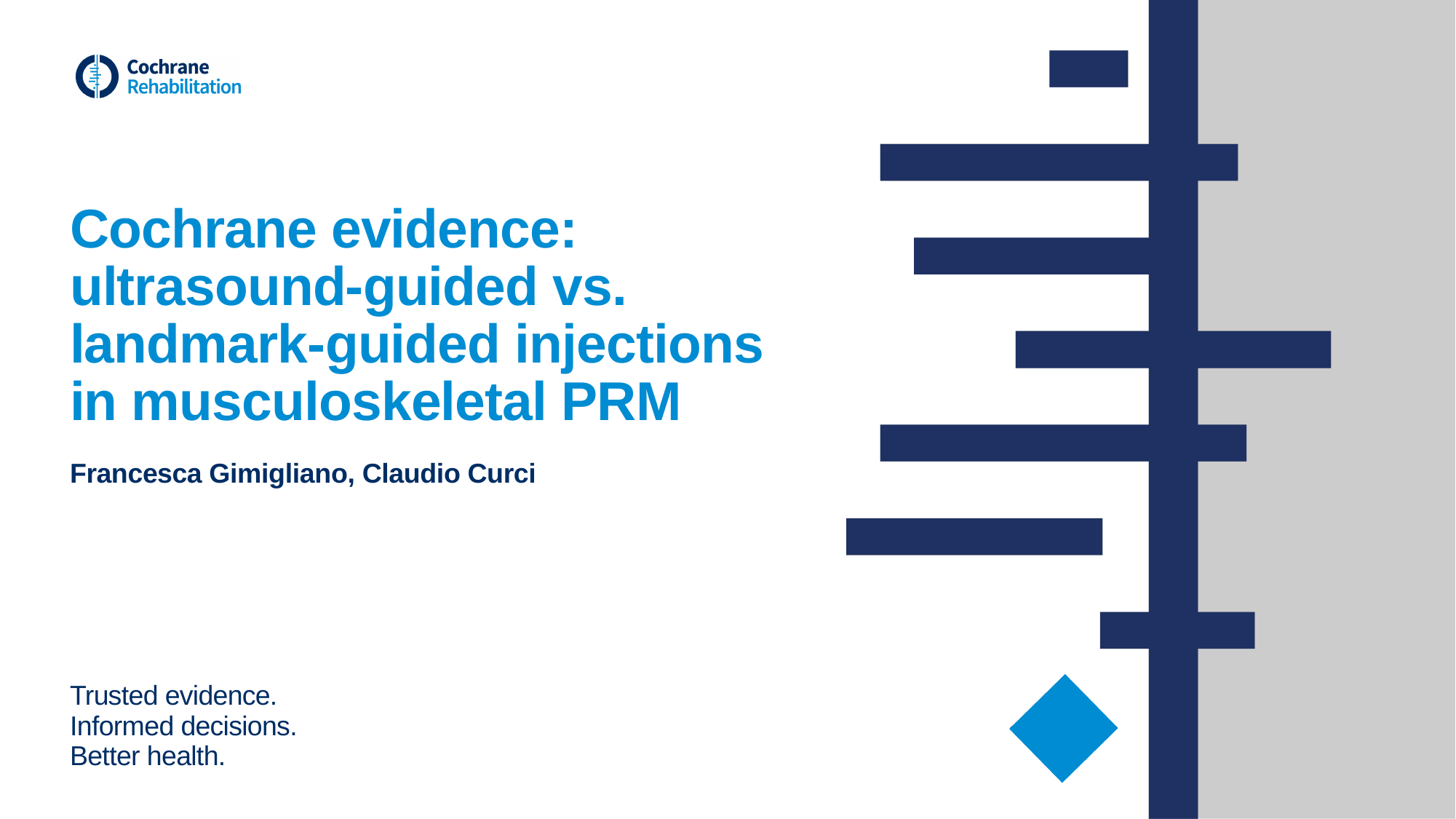

# Cochrane evidence:  ultrasound-guided vs. landmark-guided injections in musculoskeletal PRM
Francesca Gimigliano, Claudio Curci